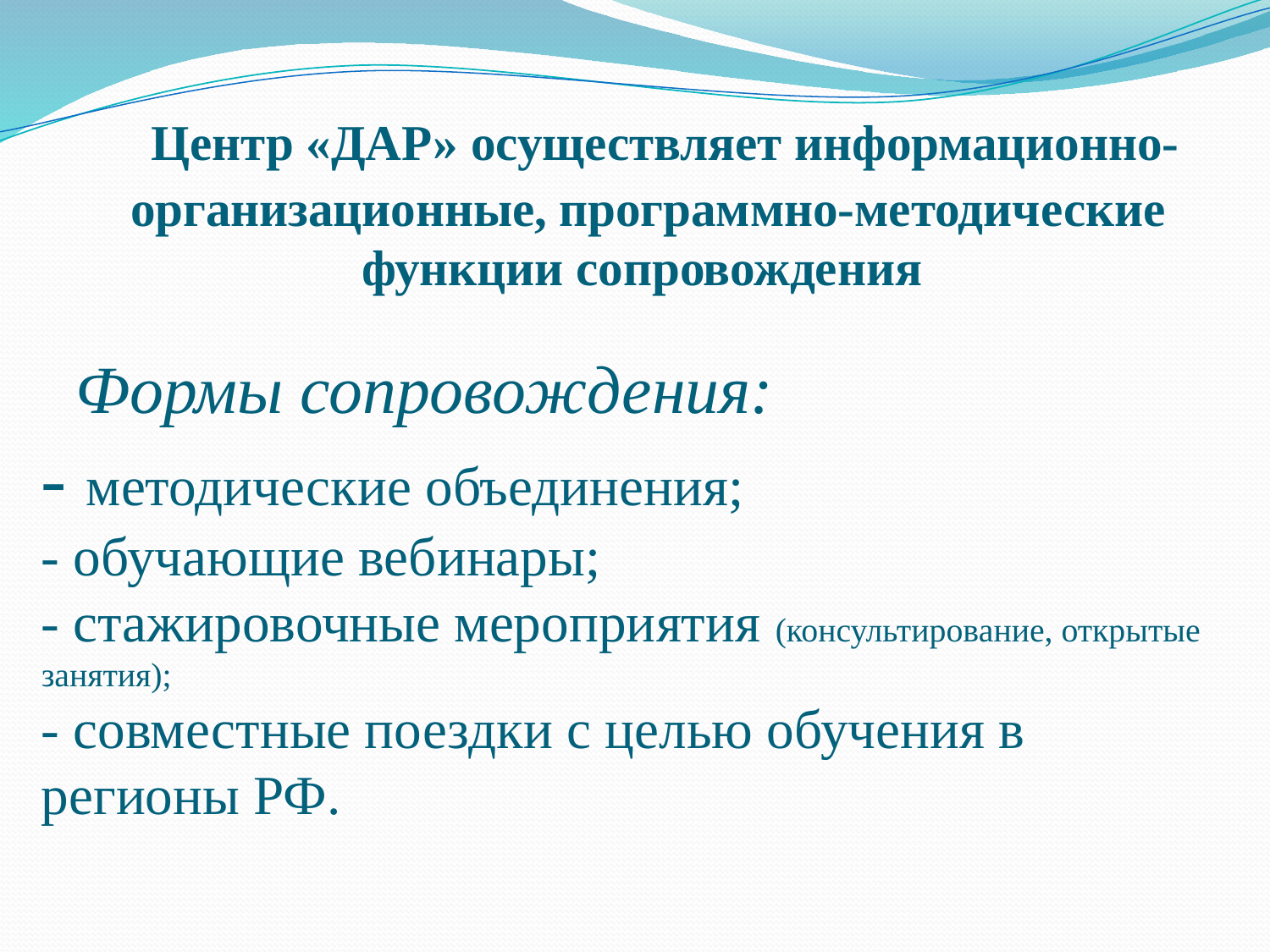

# Центр «ДАР» осуществляет информационно-организационные, программно-методические функции сопровождения
  Формы сопровождения:
- методические объединения;
- обучающие вебинары;
- стажировочные мероприятия (консультирование, открытые занятия);
- совместные поездки с целью обучения в регионы РФ.